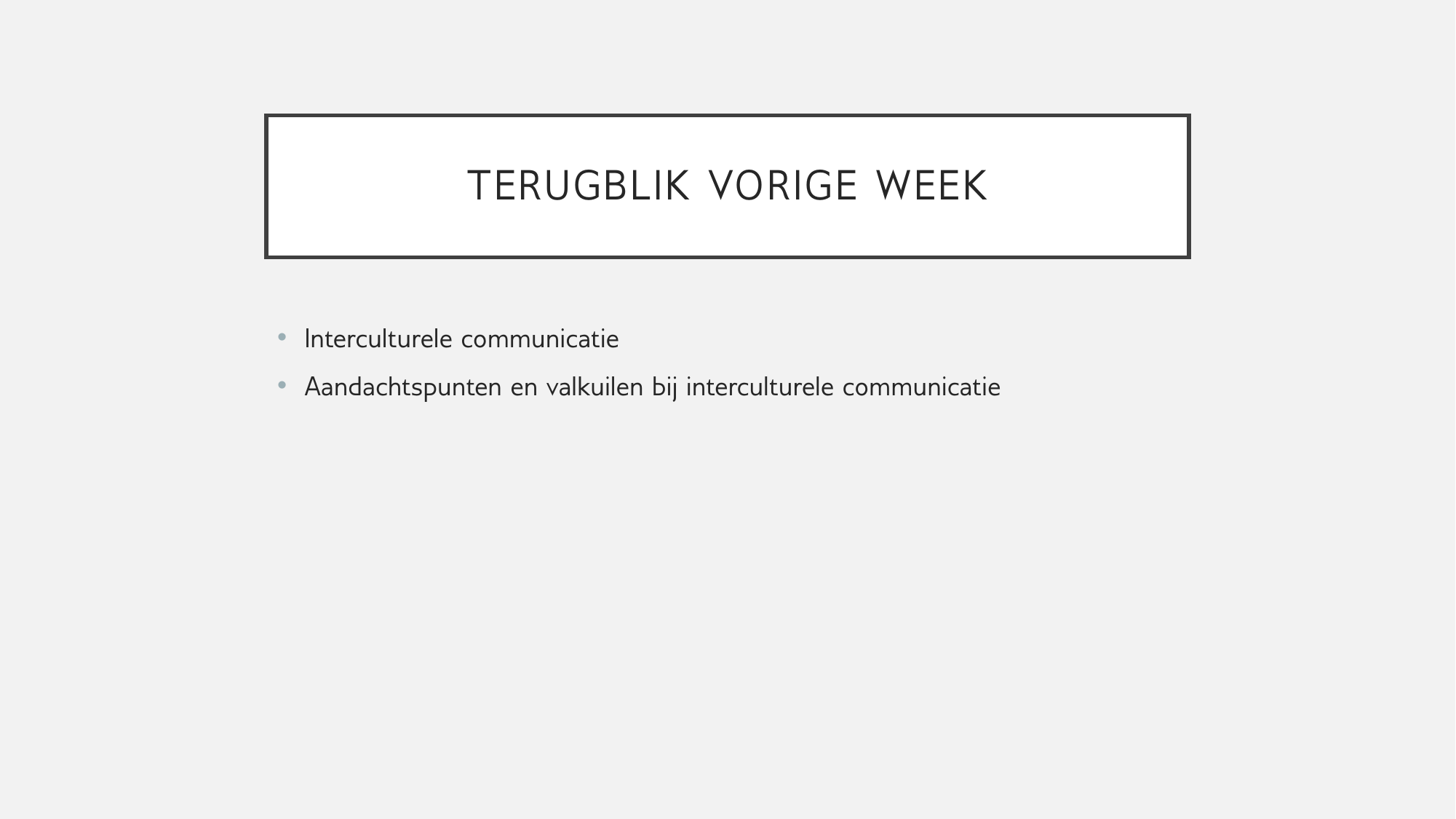

# Terugblik vorige week
Interculturele communicatie
Aandachtspunten en valkuilen bij interculturele communicatie